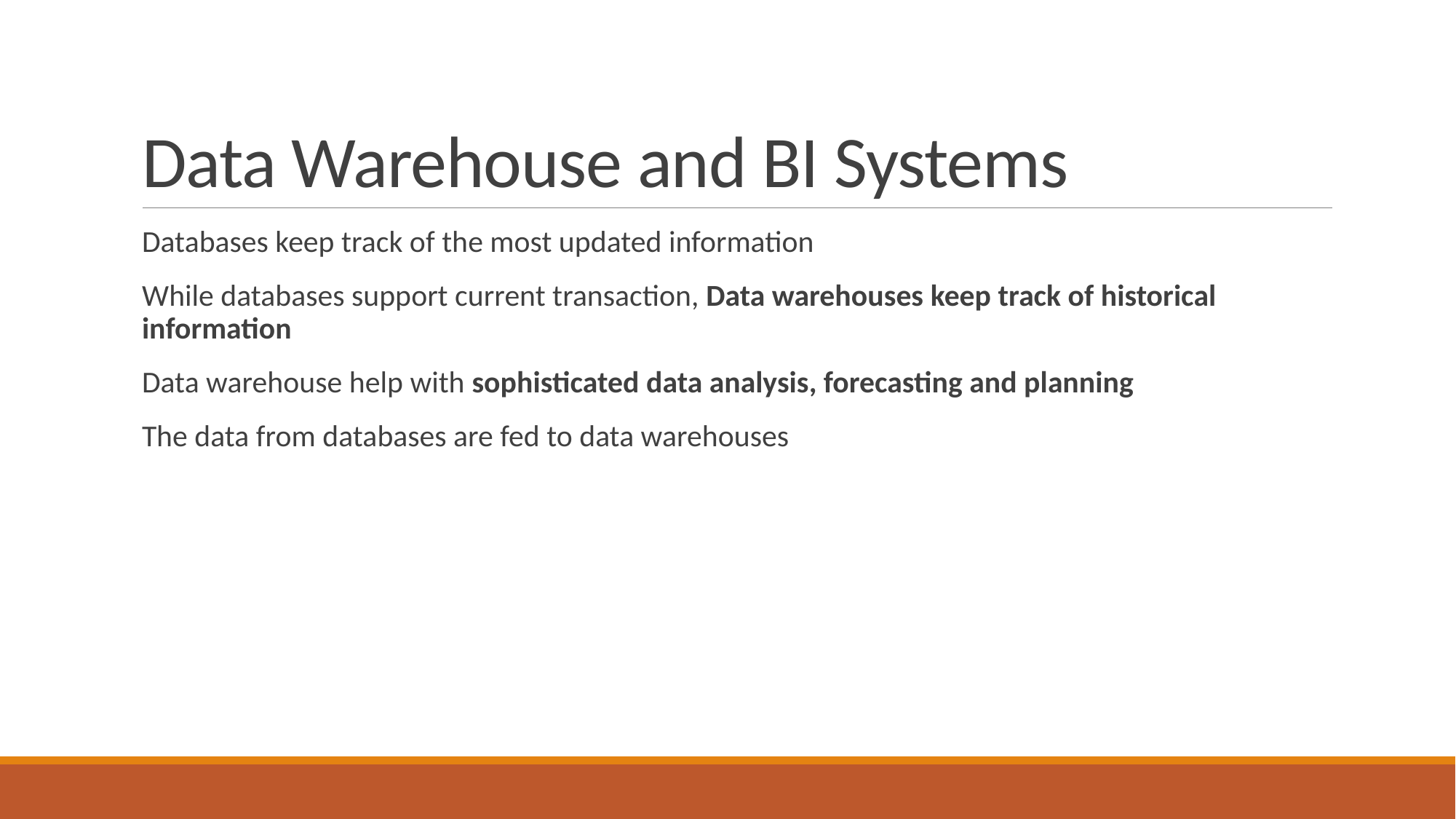

# Data Warehouse and BI Systems
Databases keep track of the most updated information
While databases support current transaction, Data warehouses keep track of historical information
Data warehouse help with sophisticated data analysis, forecasting and planning
The data from databases are fed to data warehouses